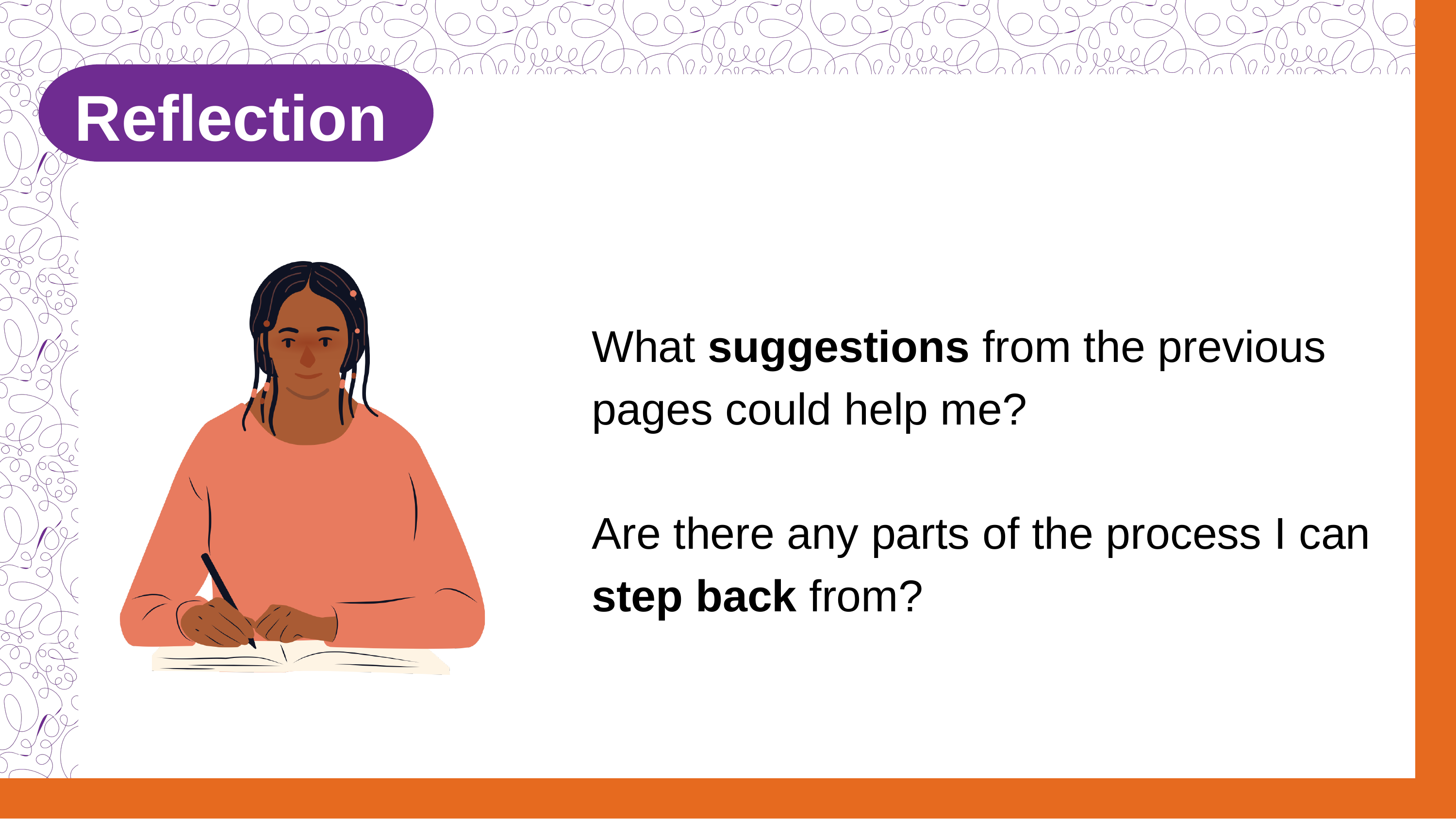

Reflection

What suggestions from the previous pages could help me?

Are there any parts of the process I can step back from?